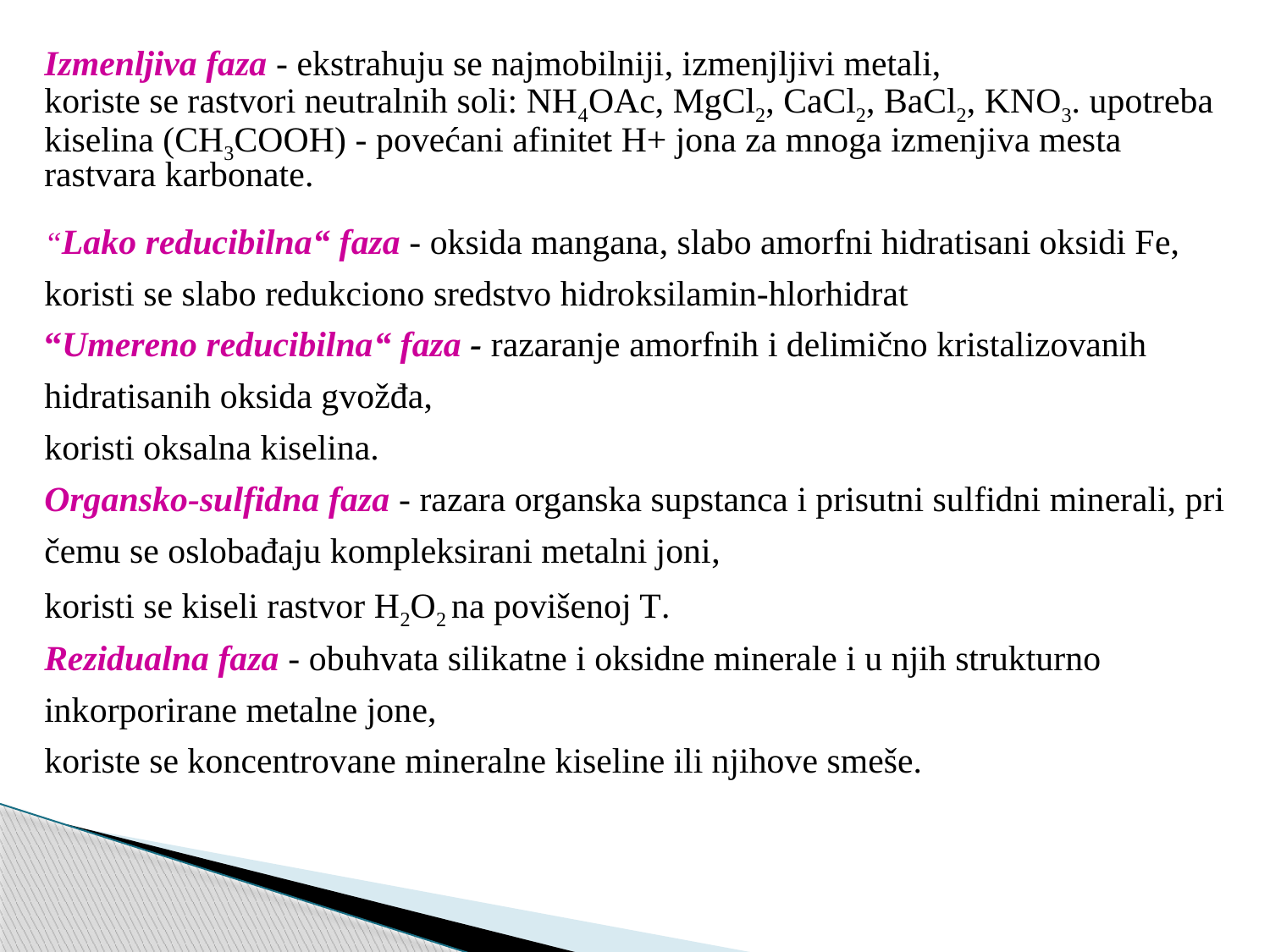

Izmenljiva faza - ekstrahuju se najmobilniji, izmenjljivi metali,
koriste se rastvori neutralnih soli: NH4OAc, MgCl2, CaCl2, BaCl2, KNO3. upotreba
kiselina (CH3COOH) - povećani afinitet H+ jona za mnoga izmenjiva mesta
rastvara karbonate.

“Lako reducibilna“ faza - oksida mangana, slabo amorfni hidratisani oksidi Fe,
koristi se slabo redukciono sredstvo hidroksilamin-hlorhidrat
“Umereno reducibilna“ faza - razaranje amorfnih i delimično kristalizovanih
hidratisanih oksida gvožđa,
koristi oksalna kiselina.
Organsko-sulfidna faza - razara organska supstanca i prisutni sulfidni minerali, pri
čemu se oslobađaju kompleksirani metalni joni,
koristi se kiseli rastvor H2O2 na povišenoj T.
Rezidualna faza - obuhvata silikatne i oksidne minerale i u njih strukturno
inkorporirane metalne jone,
koriste se koncentrovane mineralne kiseline ili njihove smeše.